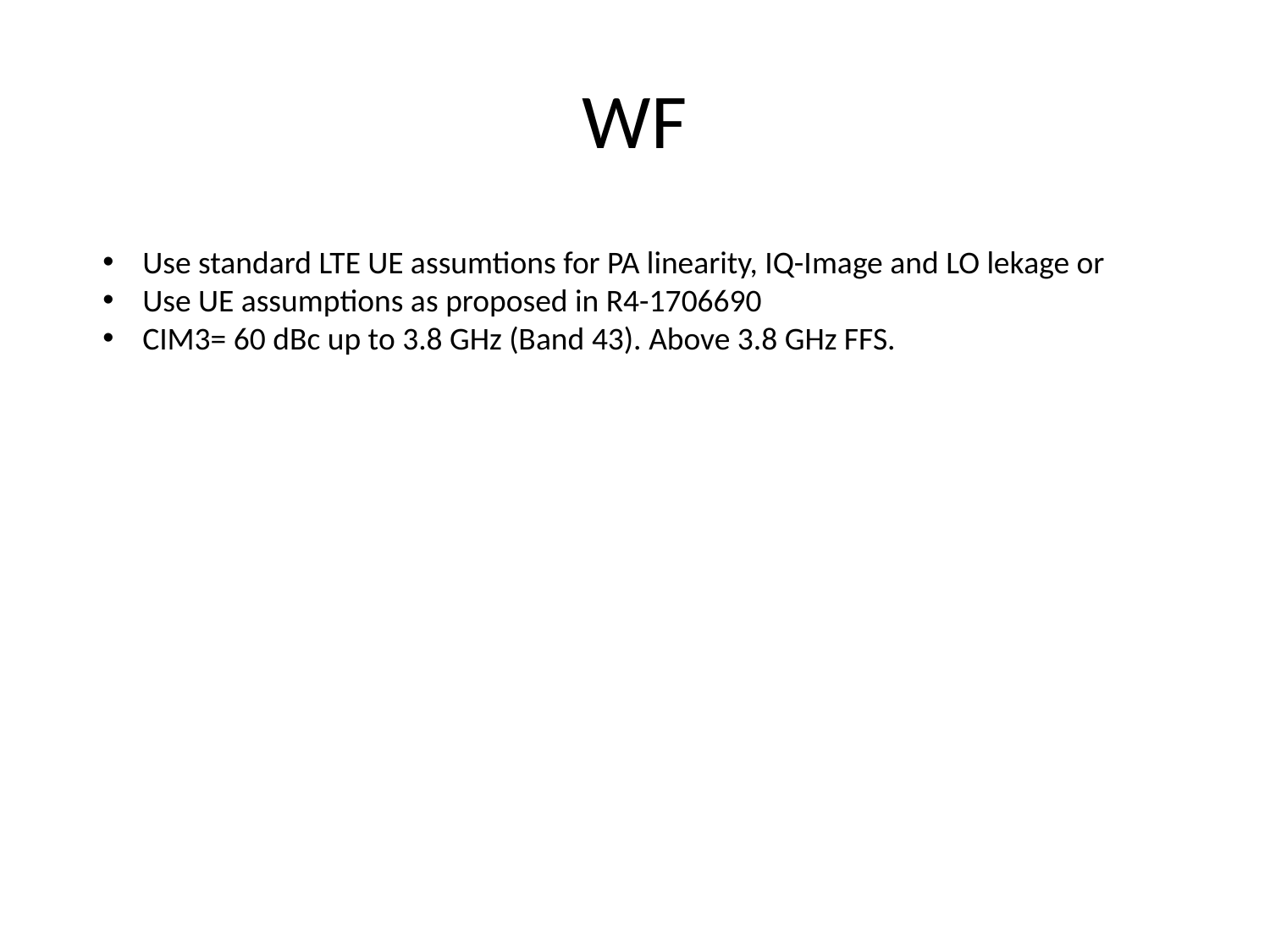

# WF
Use standard LTE UE assumtions for PA linearity, IQ-Image and LO lekage or
Use UE assumptions as proposed in R4-1706690
CIM3= 60 dBc up to 3.8 GHz (Band 43). Above 3.8 GHz FFS.